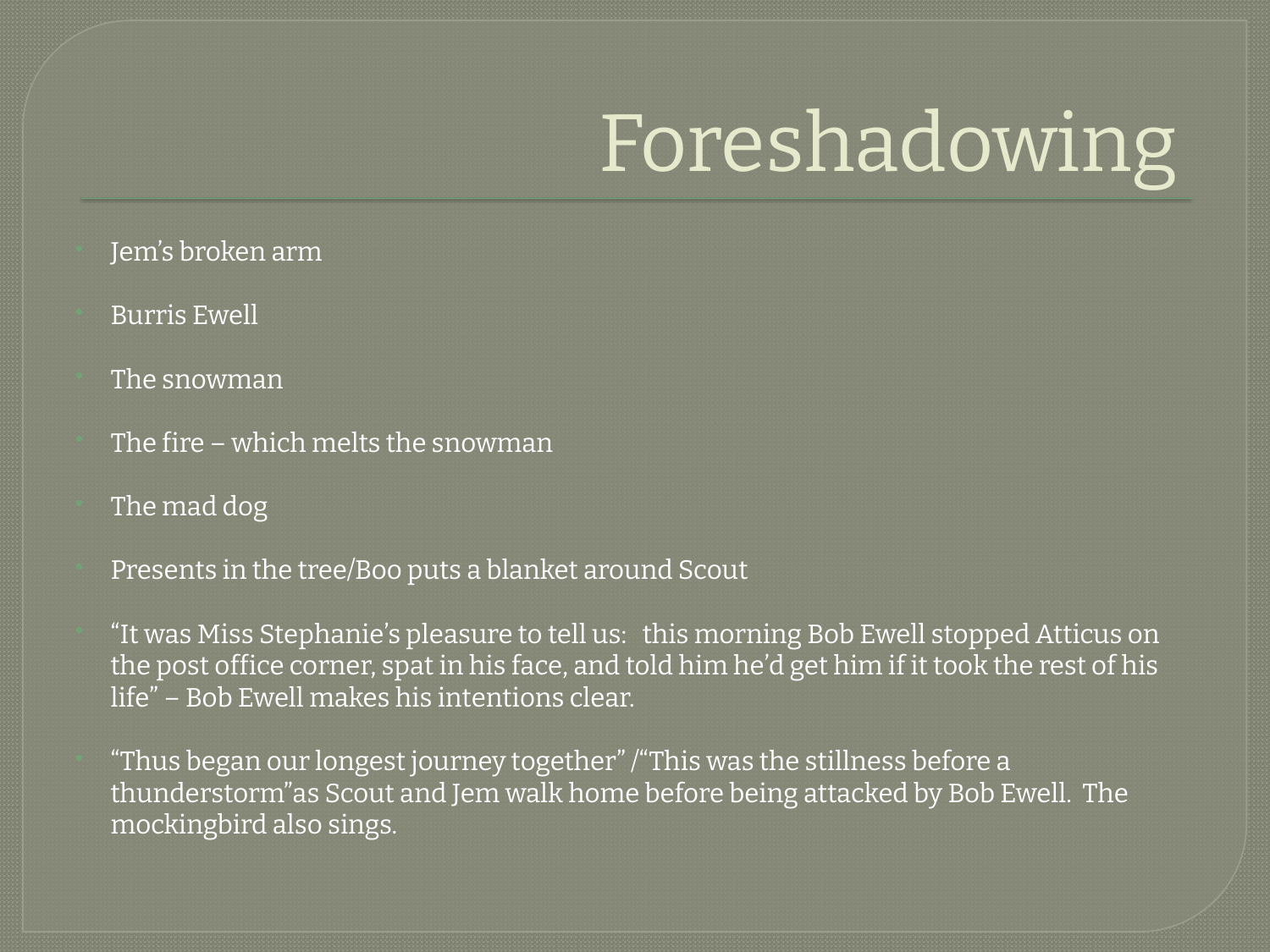

# Foreshadowing
Jem’s broken arm

Burris Ewell

The snowman

The fire – which melts the snowman

The mad dog

Presents in the tree/Boo puts a blanket around Scout

“It was Miss Stephanie’s pleasure to tell us:   this morning Bob Ewell stopped Atticus on the post office corner, spat in his face, and told him he’d get him if it took the rest of his life” – Bob Ewell makes his intentions clear.

“Thus began our longest journey together” /“This was the stillness before a thunderstorm”as Scout and Jem walk home before being attacked by Bob Ewell.  The mockingbird also sings.